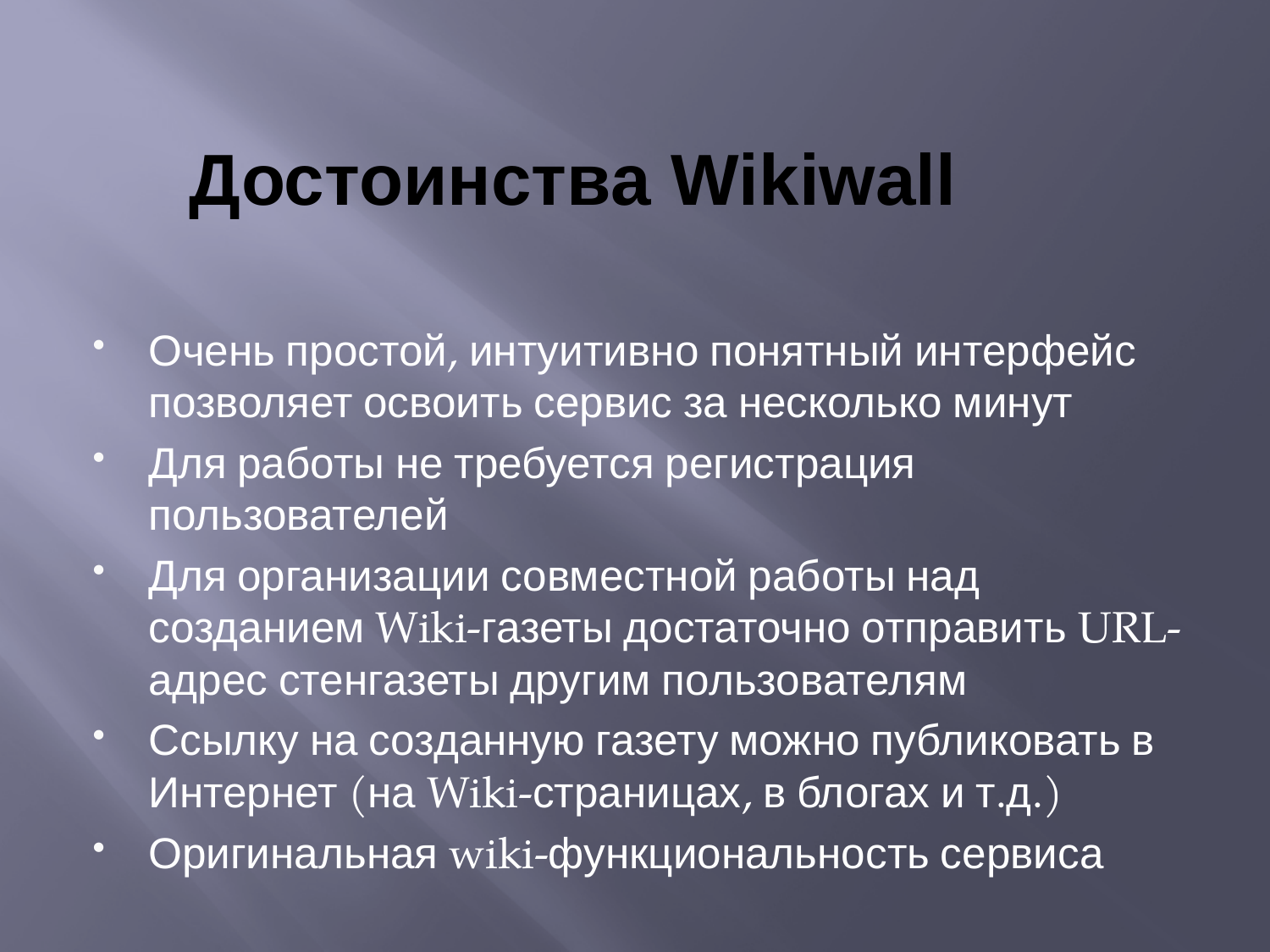

# Достоинства Wikiwall
Очень простой, интуитивно понятный интерфейс позволяет освоить сервис за несколько минут
Для работы не требуется регистрация пользователей
Для организации совместной работы над созданием Wiki-газеты достаточно отправить URL-адрес стенгазеты другим пользователям
Ссылку на созданную газету можно публиковать в Интернет (на Wiki-страницах, в блогах и т.д.)
Оригинальная wiki-функциональность сервиса